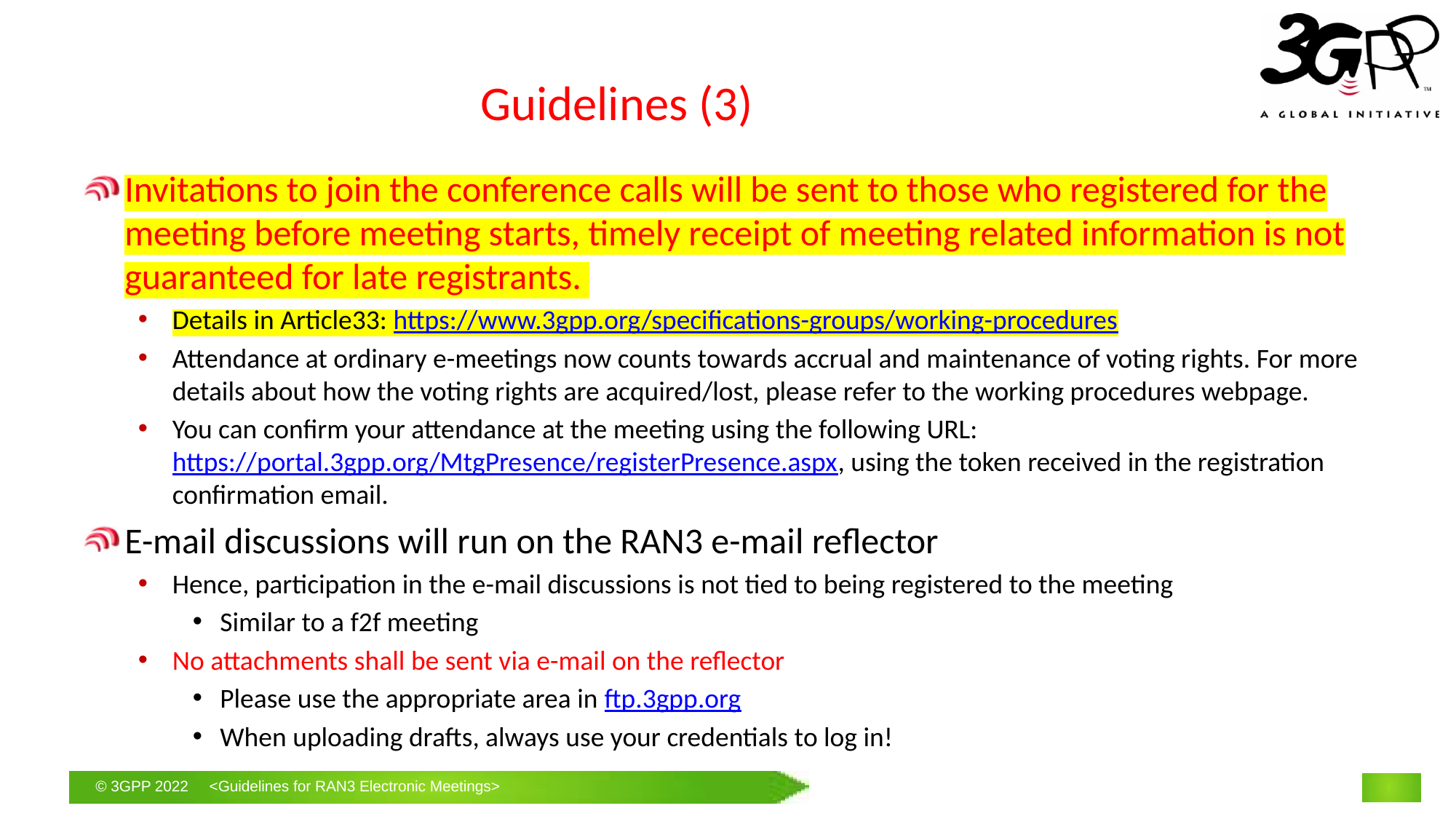

# Guidelines (3)
Invitations to join the conference calls will be sent to those who registered for the meeting before meeting starts, timely receipt of meeting related information is not guaranteed for late registrants.
Details in Article33: https://www.3gpp.org/specifications-groups/working-procedures
Attendance at ordinary e-meetings now counts towards accrual and maintenance of voting rights. For more details about how the voting rights are acquired/lost, please refer to the working procedures webpage.
You can confirm your attendance at the meeting using the following URL: https://portal.3gpp.org/MtgPresence/registerPresence.aspx, using the token received in the registration confirmation email.
E-mail discussions will run on the RAN3 e-mail reflector
Hence, participation in the e-mail discussions is not tied to being registered to the meeting
Similar to a f2f meeting
No attachments shall be sent via e-mail on the reflector
Please use the appropriate area in ftp.3gpp.org
When uploading drafts, always use your credentials to log in!
7